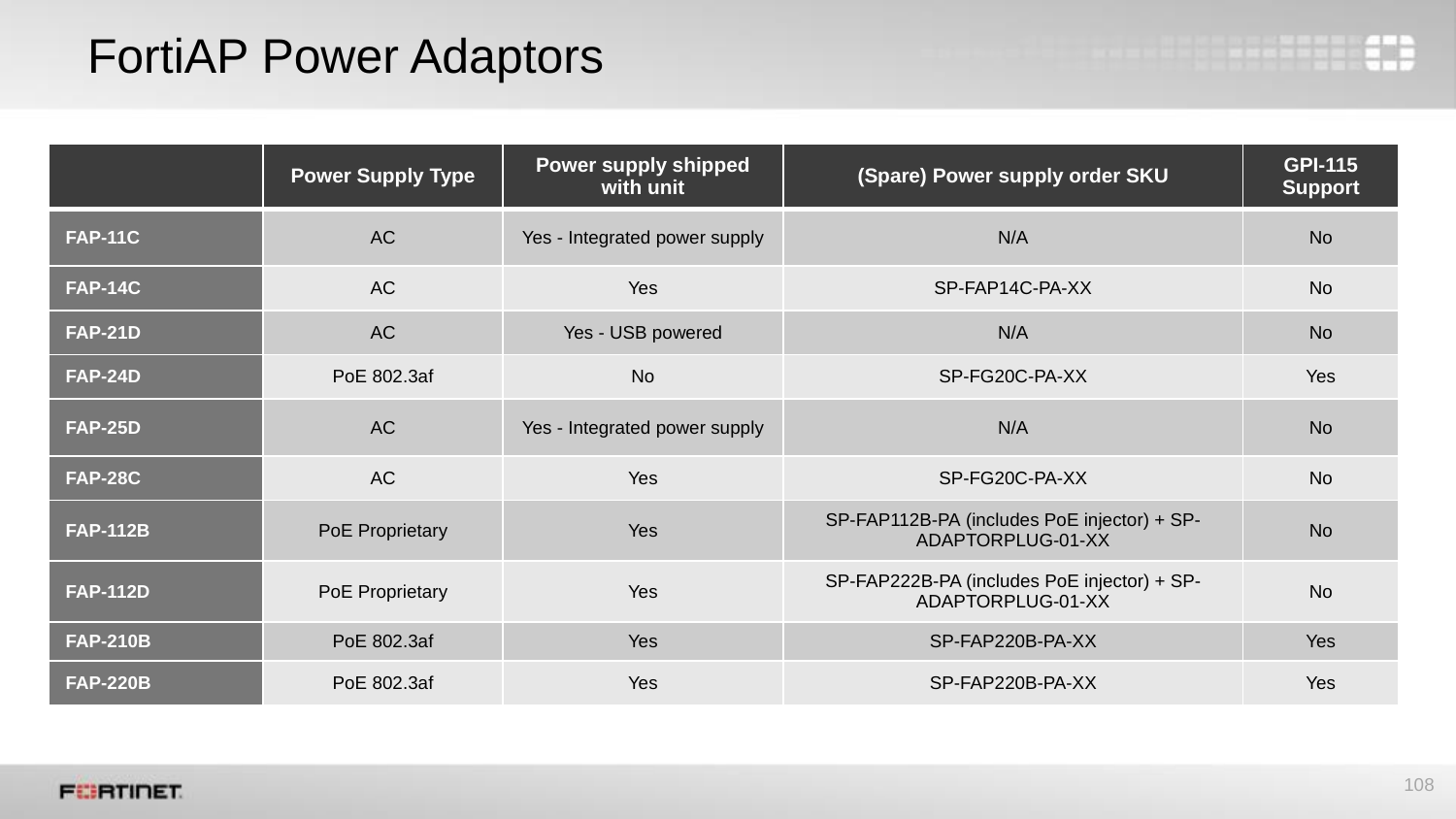

# FortiAP Power Adaptors
|  | Power Supply Type | Power supply shipped with unit | (Spare) Power supply order SKU | GPI-115 Support |
| --- | --- | --- | --- | --- |
| FAP-11C | AC | Yes - Integrated power supply | N/A | No |
| FAP-14C | AC | Yes | SP-FAP14C-PA-XX | No |
| FAP-21D | AC | Yes - USB powered | N/A | No |
| FAP-24D | PoE 802.3af | No | SP-FG20C-PA-XX | Yes |
| FAP-25D | AC | Yes - Integrated power supply | N/A | No |
| FAP-28C | AC | Yes | SP-FG20C-PA-XX | No |
| FAP-112B | PoE Proprietary | Yes | SP-FAP112B-PA (includes PoE injector) + SP-ADAPTORPLUG-01-XX | No |
| FAP-112D | PoE Proprietary | Yes | SP-FAP222B-PA (includes PoE injector) + SP-ADAPTORPLUG-01-XX | No |
| FAP-210B | PoE 802.3af | Yes | SP-FAP220B-PA-XX | Yes |
| FAP-220B | PoE 802.3af | Yes | SP-FAP220B-PA-XX | Yes |